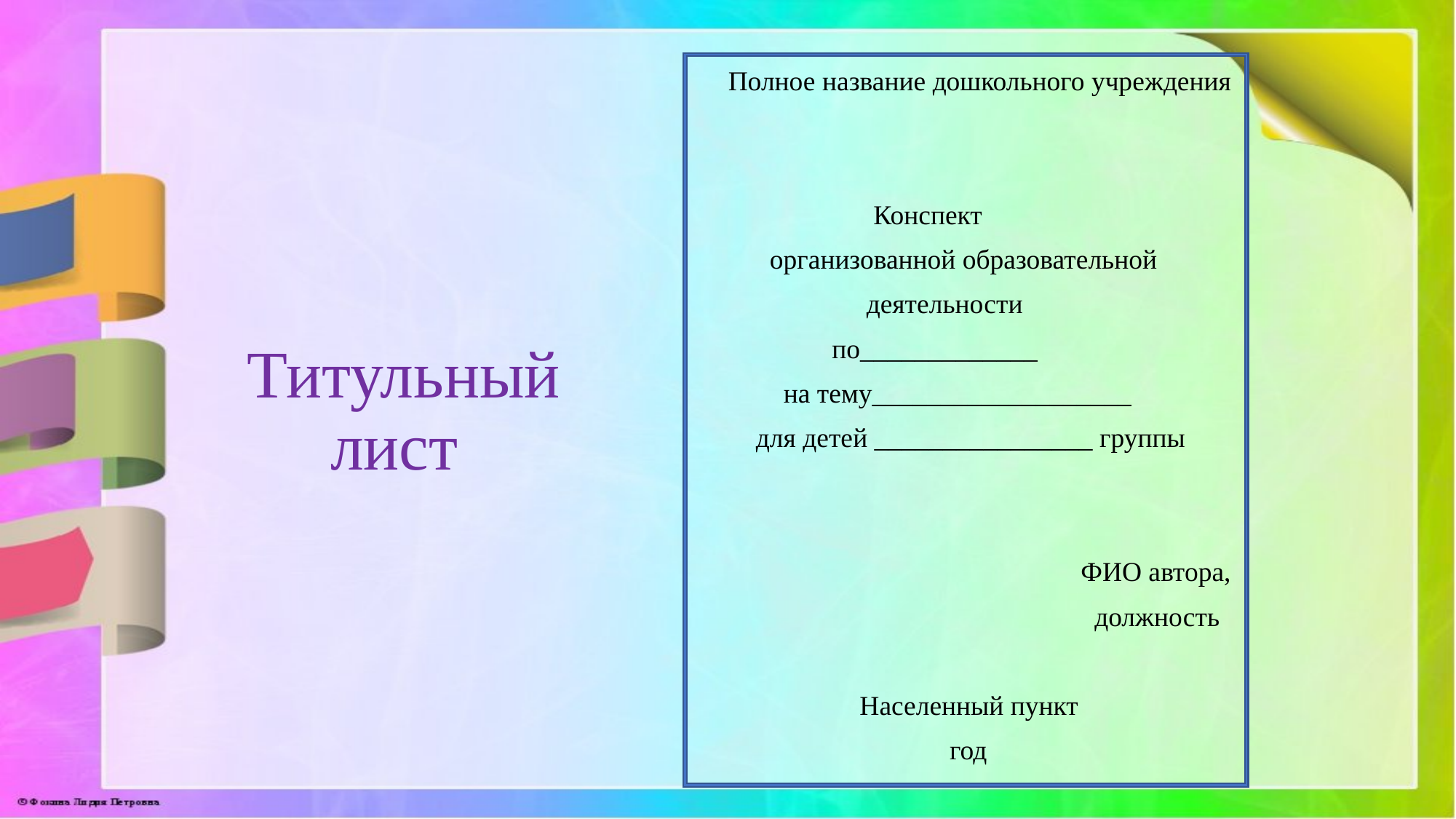

Полное название дошкольного учреждения

                     Конспект
      организованной образовательной
                    деятельности
               по_____________
        на тему___________________
    для детей ________________ группы

                                                   ФИО автора,
                                                     должность

                   Населенный пункт
                                год

# Титульный лист